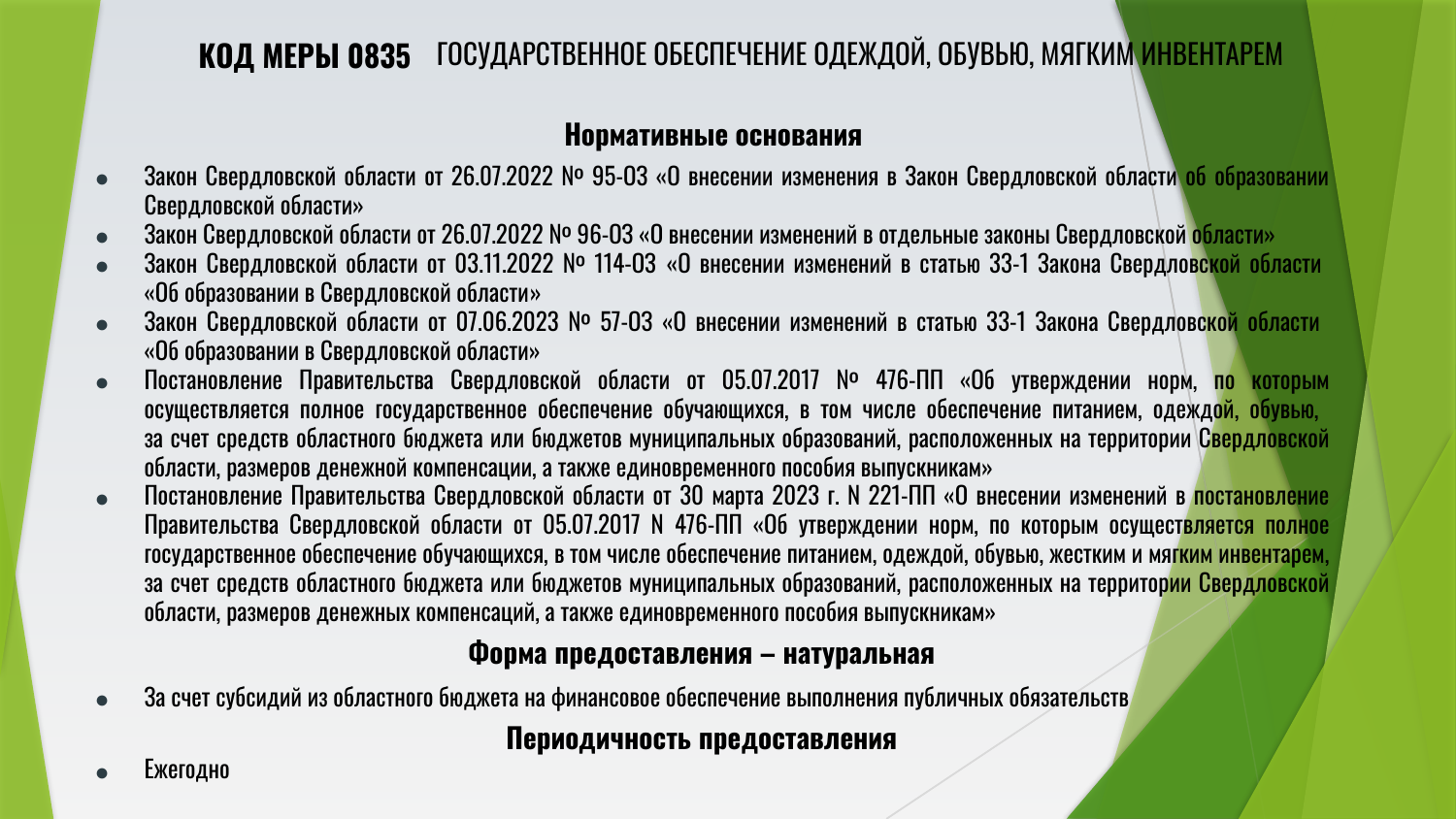

Государственное обеспечение одеждой, обувью, мягким инвентарем
КОД МЕРЫ 0835
Нормативные основания

Закон Свердловской области от 26.07.2022 № 95-ОЗ «О внесении изменения в Закон Свердловской области об образовании Свердловской области»
Закон Свердловской области от 26.07.2022 № 96-ОЗ «О внесении изменений в отдельные законы Свердловской области»
Закон Свердловской области от 03.11.2022 № 114-ОЗ «О внесении изменений в статью 33-1 Закона Свердловской области
«Об образовании в Свердловской области»
Закон Свердловской области от 07.06.2023 № 57-ОЗ «О внесении изменений в статью 33-1 Закона Свердловской области
«Об образовании в Свердловской области»
Постановление Правительства Свердловской области от 05.07.2017 № 476-ПП «Об утверждении норм, по которым осуществляется полное государственное обеспечение обучающихся, в том числе обеспечение питанием, одеждой, обувью,
за счет средств областного бюджета или бюджетов муниципальных образований, расположенных на территории Свердловской области, размеров денежной компенсации, а также единовременного пособия выпускникам»
Постановление Правительства Свердловской области от 30 марта 2023 г. N 221-ПП «О внесении изменений в постановление Правительства Свердловской области от 05.07.2017 N 476-ПП «Об утверждении норм, по которым осуществляется полное государственное обеспечение обучающихся, в том числе обеспечение питанием, одеждой, обувью, жестким и мягким инвентарем, за счет средств областного бюджета или бюджетов муниципальных образований, расположенных на территории Свердловской области, размеров денежных компенсаций, а также единовременного пособия выпускникам»

Форма предоставления – натуральная

За счет субсидий из областного бюджета на финансовое обеспечение выполнения публичных обязательств

Периодичность предоставления
Ежегодно